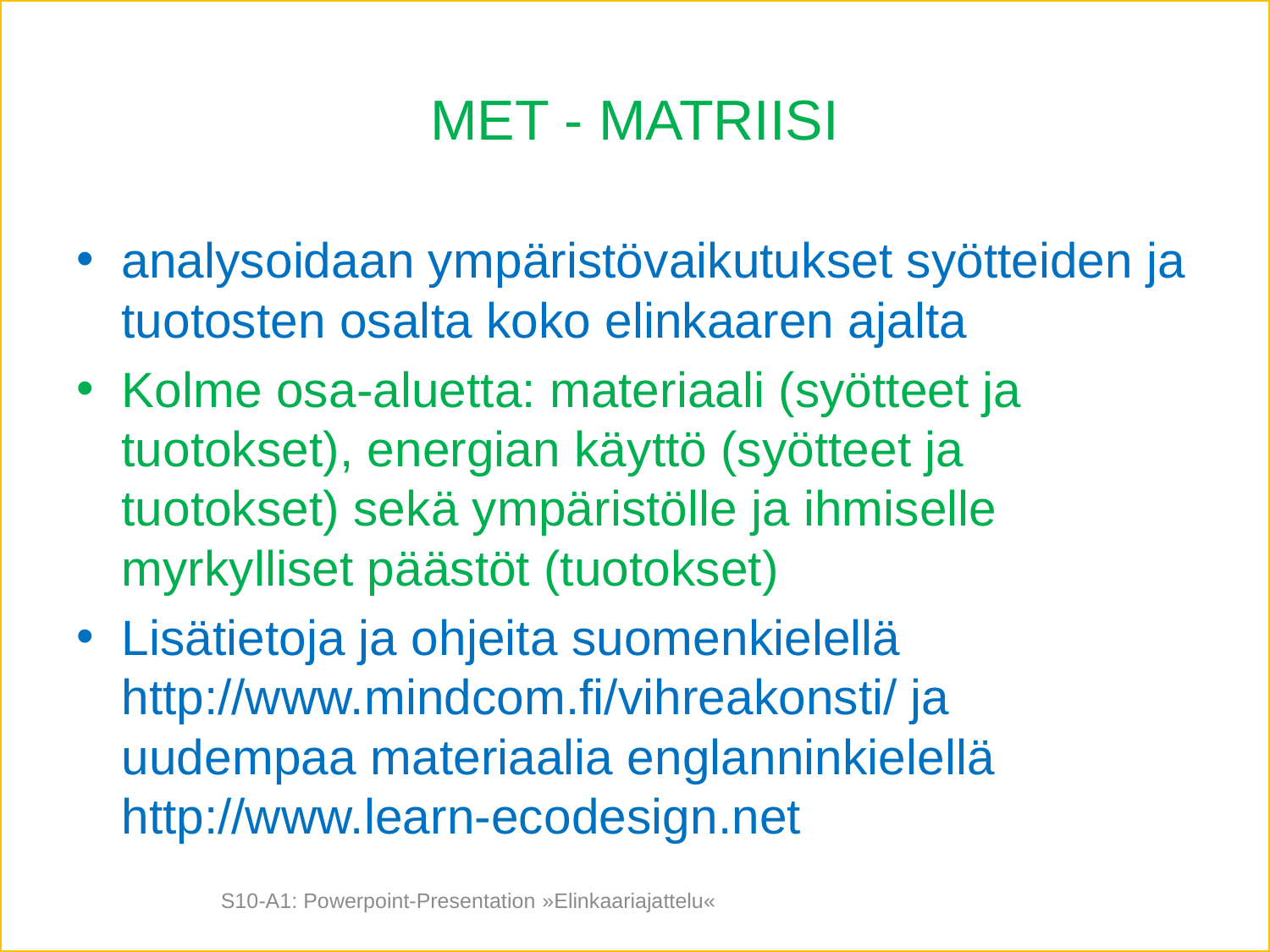

# MET - MATRIISI
analysoidaan ympäristövaikutukset syötteiden ja tuotosten osalta koko elinkaaren ajalta
Kolme osa-aluetta: materiaali (syötteet ja tuotokset), energian käyttö (syötteet ja tuotokset) sekä ympäristölle ja ihmiselle myrkylliset päästöt (tuotokset)
Lisätietoja ja ohjeita suomenkielellä http://www.mindcom.fi/vihreakonsti/ ja uudempaa materiaalia englanninkielellä http://www.learn-ecodesign.net
S10-A1: Powerpoint-Presentation »Elinkaariajattelu«